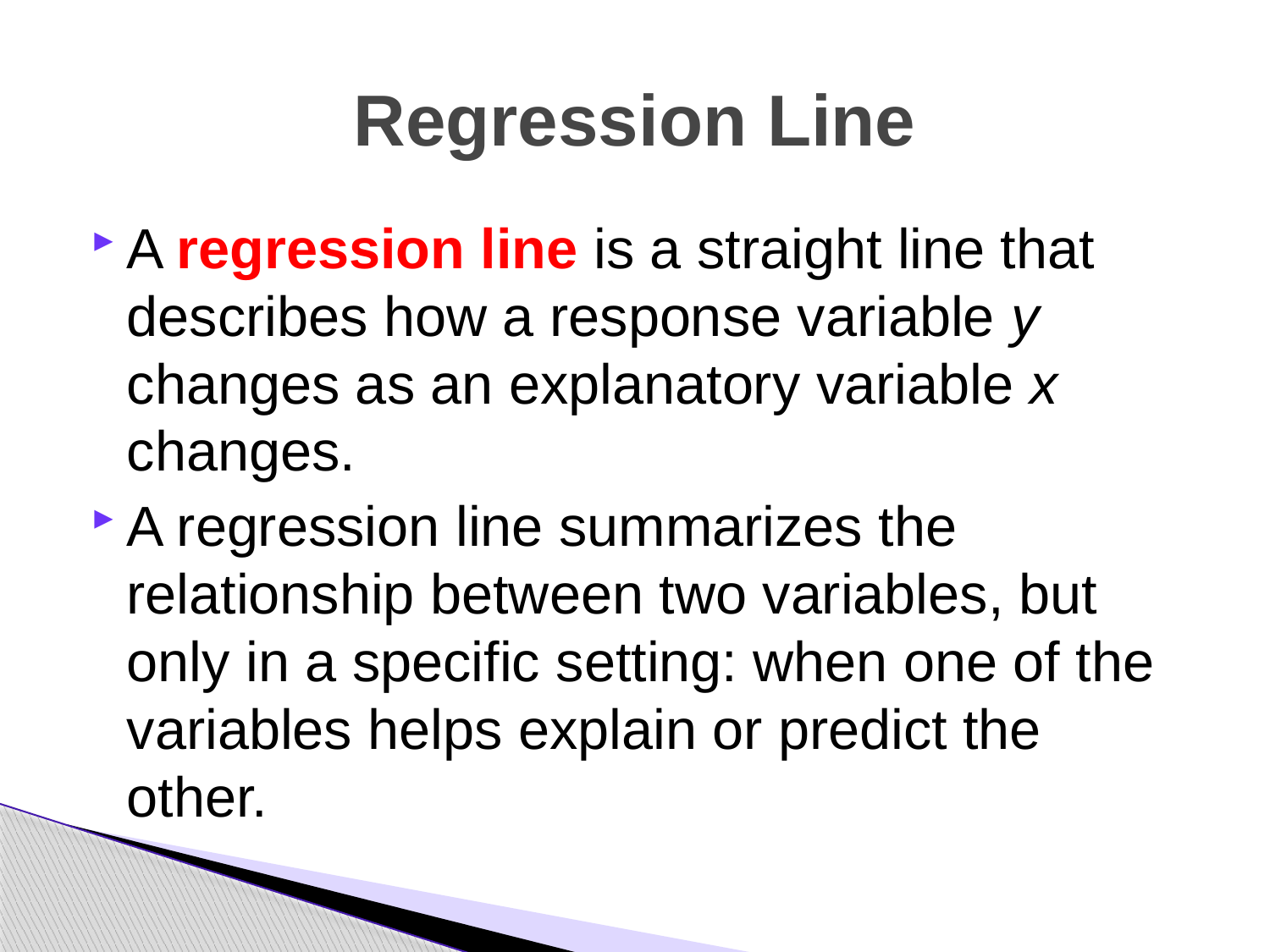

# Regression Line
A regression line is a straight line that describes how a response variable y changes as an explanatory variable x changes.
A regression line summarizes the relationship between two variables, but only in a specific setting: when one of the variables helps explain or predict the other.